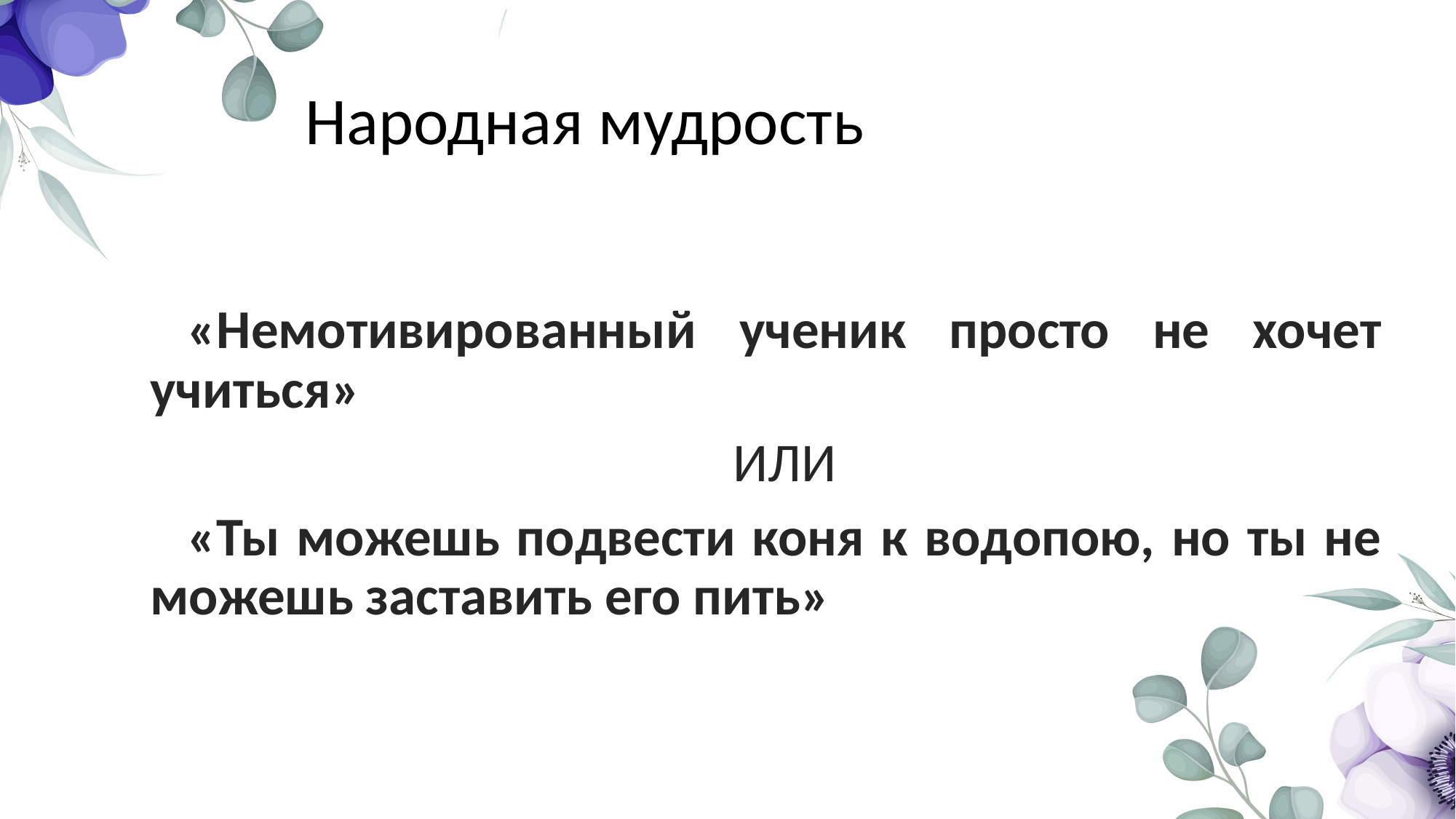

# Народная мудрость
«Немотивированный ученик просто не хочет учиться»
ИЛИ
«Ты можешь подвести коня к водопою, но ты не можешь заставить его пить»